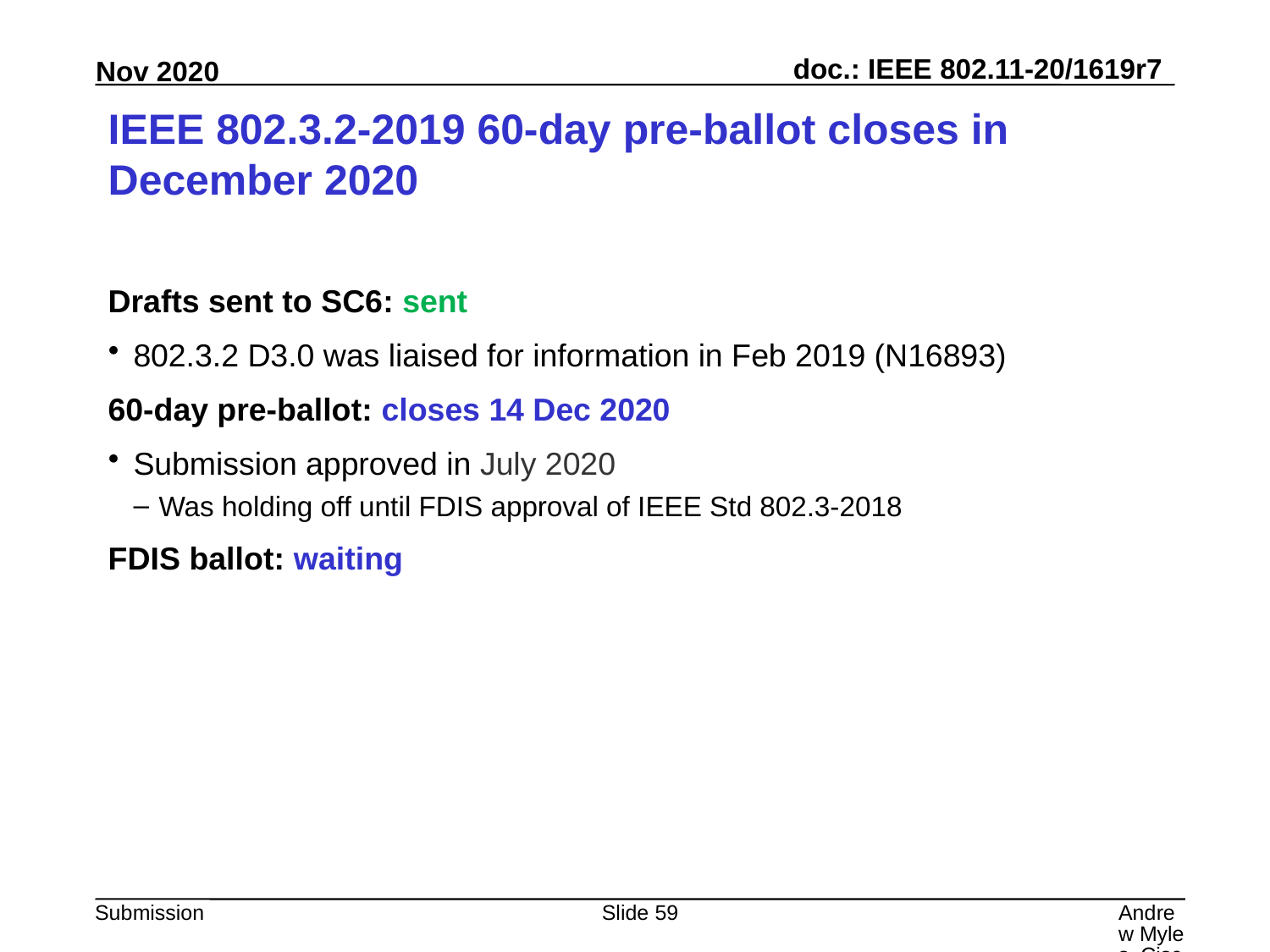

# IEEE 802.3.2-2019 60-day pre-ballot closes in December 2020
Drafts sent to SC6: sent
802.3.2 D3.0 was liaised for information in Feb 2019 (N16893)
60-day pre-ballot: closes 14 Dec 2020
Submission approved in July 2020
Was holding off until FDIS approval of IEEE Std 802.3-2018
FDIS ballot: waiting

Slide 59
Andrew Myles, Cisco